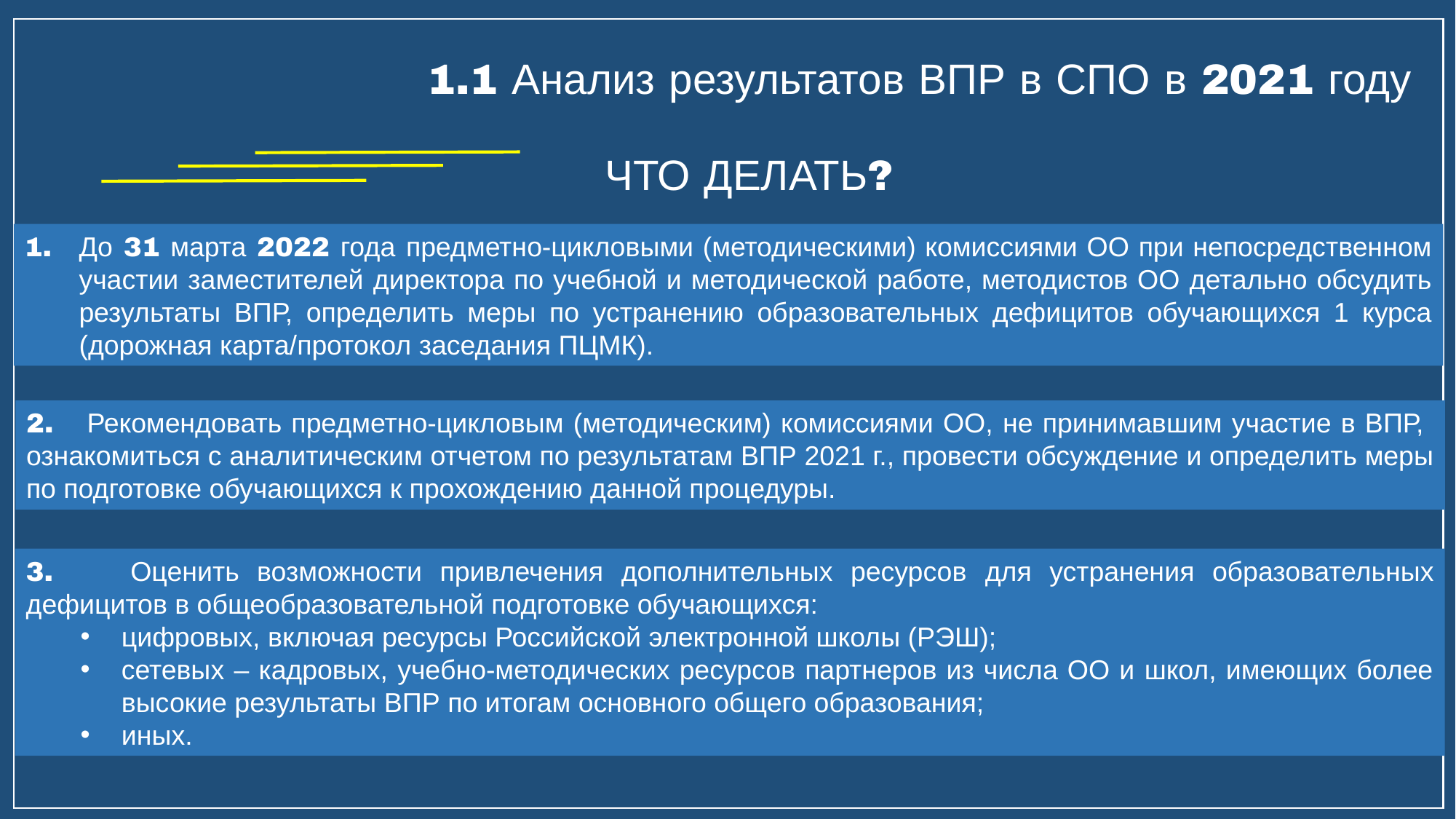

1.1 Анализ результатов ВПР в СПО в 2021 году
ЧТО ДЕЛАТЬ?

До 31 марта 2022 года предметно-цикловыми (методическими) комиссиями ОО при непосредственном участии заместителей директора по учебной и методической работе, методистов ОО детально обсудить результаты ВПР, определить меры по устранению образовательных дефицитов обучающихся 1 курса (дорожная карта/протокол заседания ПЦМК).
2.   Рекомендовать предметно-цикловым (методическим) комиссиями ОО, не принимавшим участие в ВПР,  ознакомиться с аналитическим отчетом по результатам ВПР 2021 г., провести обсуждение и определить меры по подготовке обучающихся к прохождению данной процедуры.
3.    Оценить возможности привлечения дополнительных ресурсов для устранения образовательных дефицитов в общеобразовательной подготовке обучающихся:
цифровых, включая ресурсы Российской электронной школы (РЭШ);
сетевых – кадровых, учебно-методических ресурсов партнеров из числа ОО и школ, имеющих более высокие результаты ВПР по итогам основного общего образования;
иных.